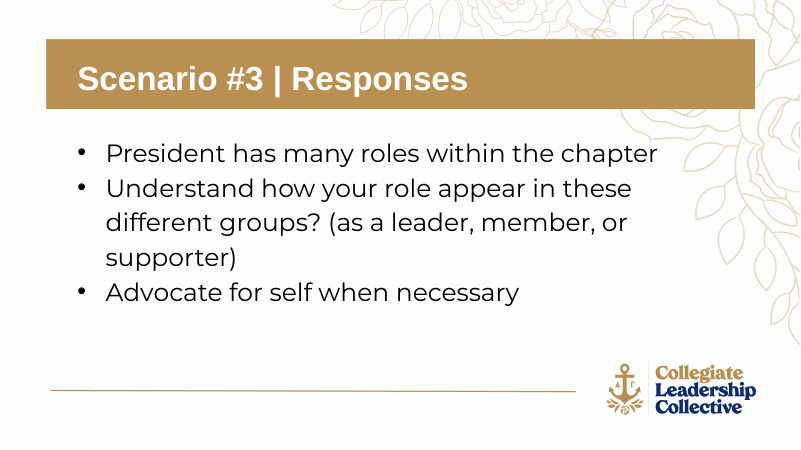

Scenario #3 | Responses
President has many roles within the chapter
Understand how your role appear in these different groups? (as a leader, member, or supporter)
Advocate for self when necessary